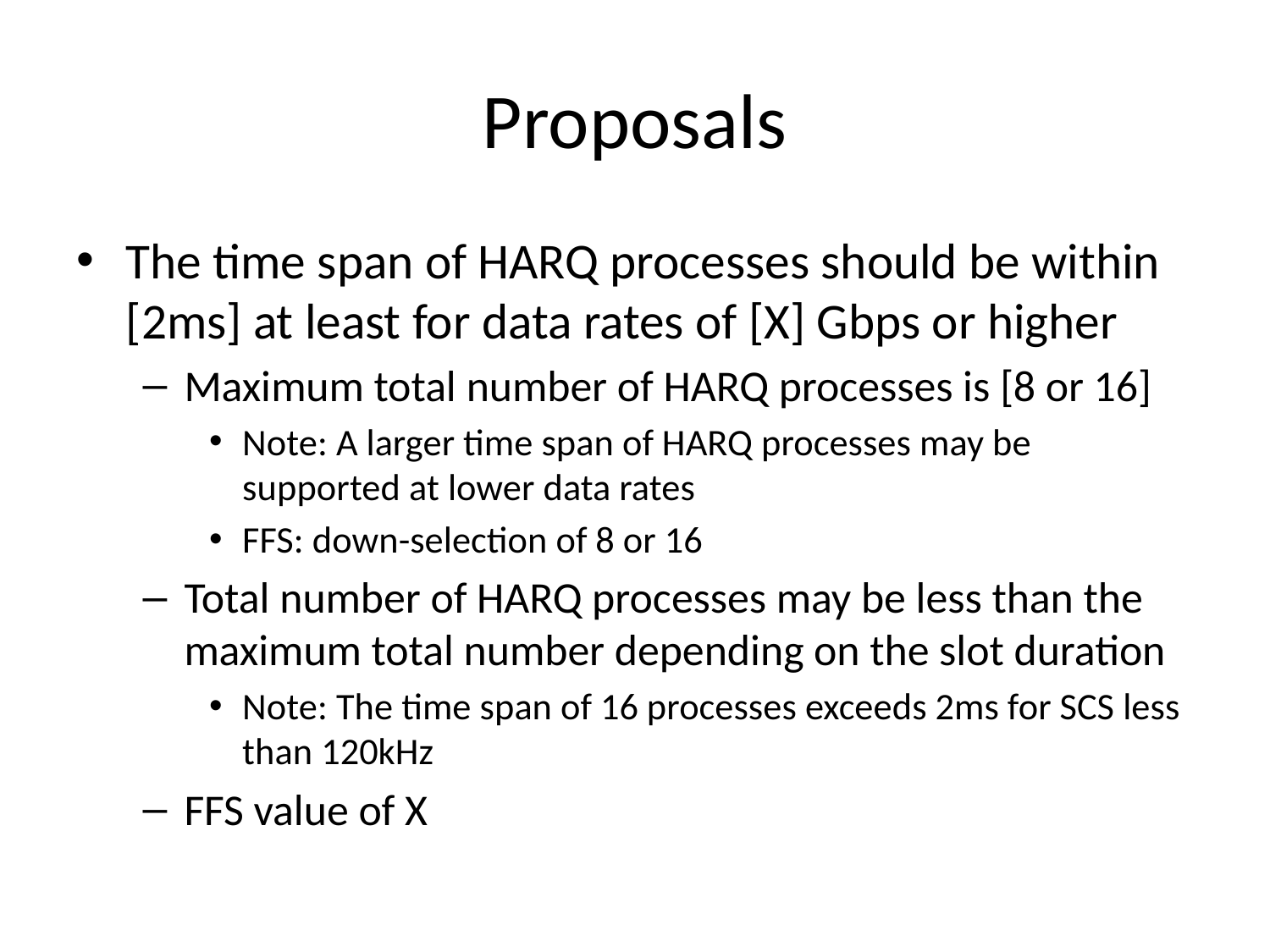

# Proposals
The time span of HARQ processes should be within [2ms] at least for data rates of [X] Gbps or higher
Maximum total number of HARQ processes is [8 or 16]
Note: A larger time span of HARQ processes may be supported at lower data rates
FFS: down-selection of 8 or 16
Total number of HARQ processes may be less than the maximum total number depending on the slot duration
Note: The time span of 16 processes exceeds 2ms for SCS less than 120kHz
FFS value of X